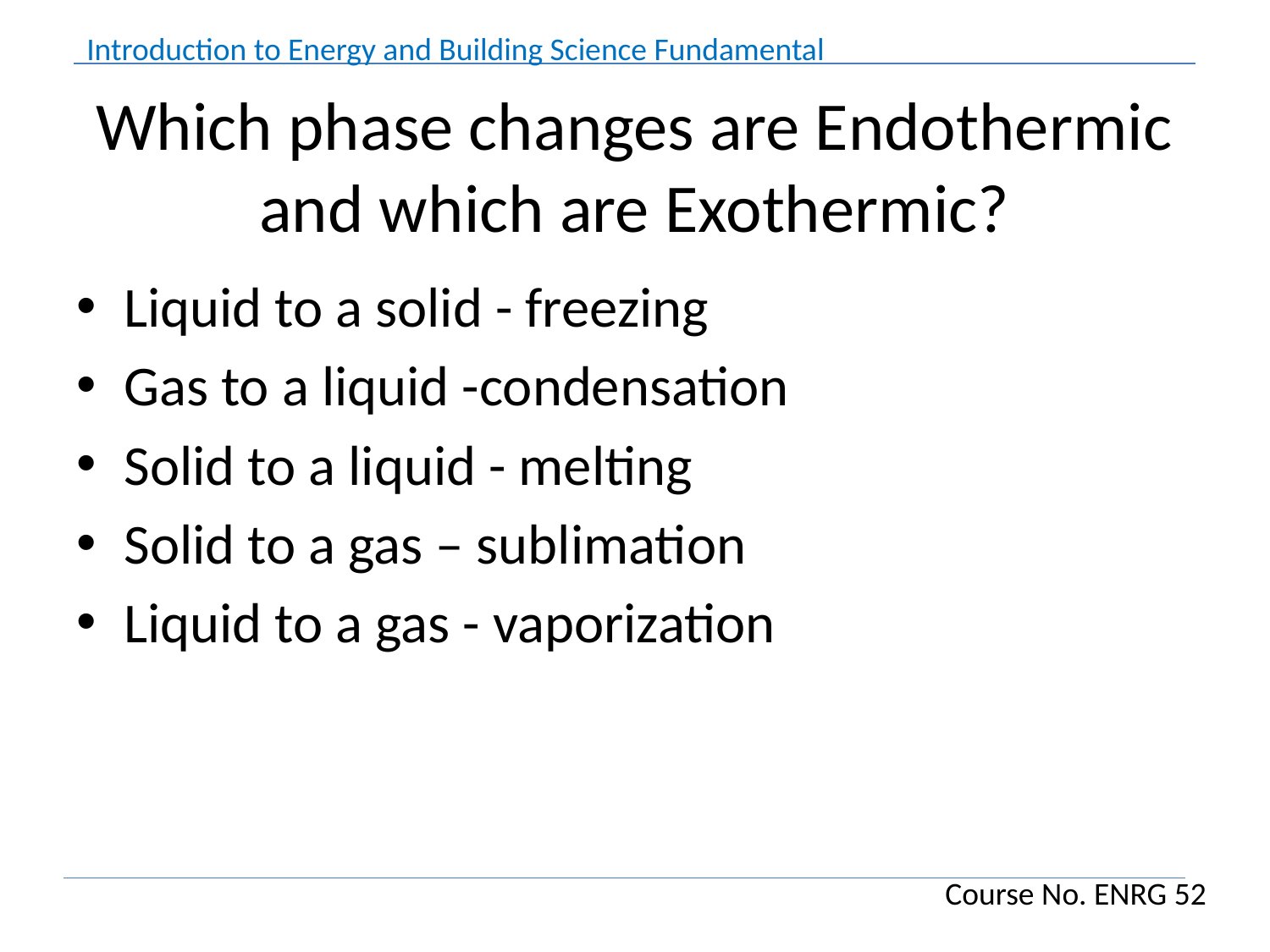

# Which phase changes are Endothermic and which are Exothermic?
Liquid to a solid - freezing
Gas to a liquid -condensation
Solid to a liquid - melting
Solid to a gas – sublimation
Liquid to a gas - vaporization